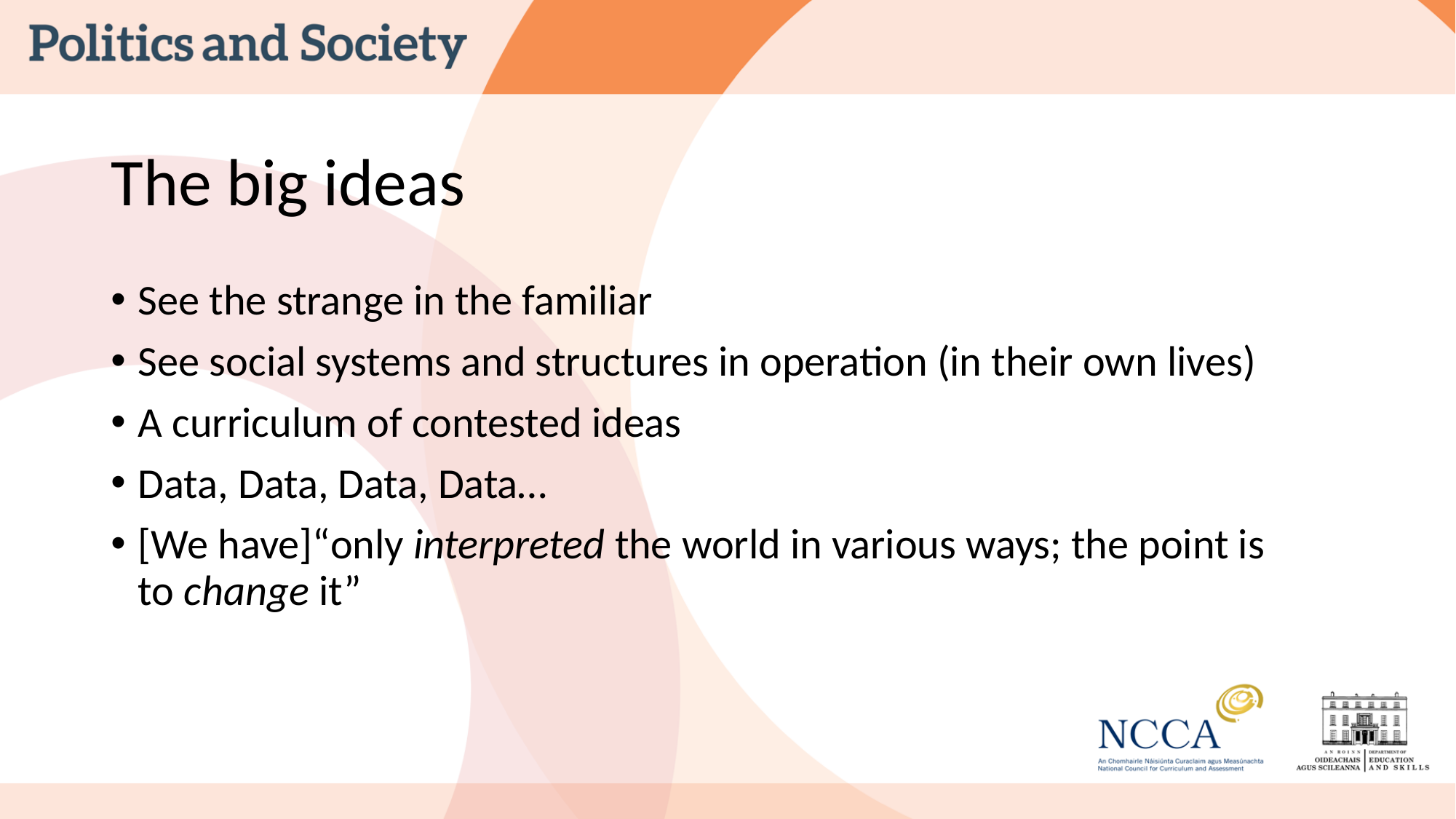

# The big ideas
See the strange in the familiar
See social systems and structures in operation (in their own lives)
A curriculum of contested ideas
Data, Data, Data, Data…
[We have]“only interpreted the world in various ways; the point is to change it”